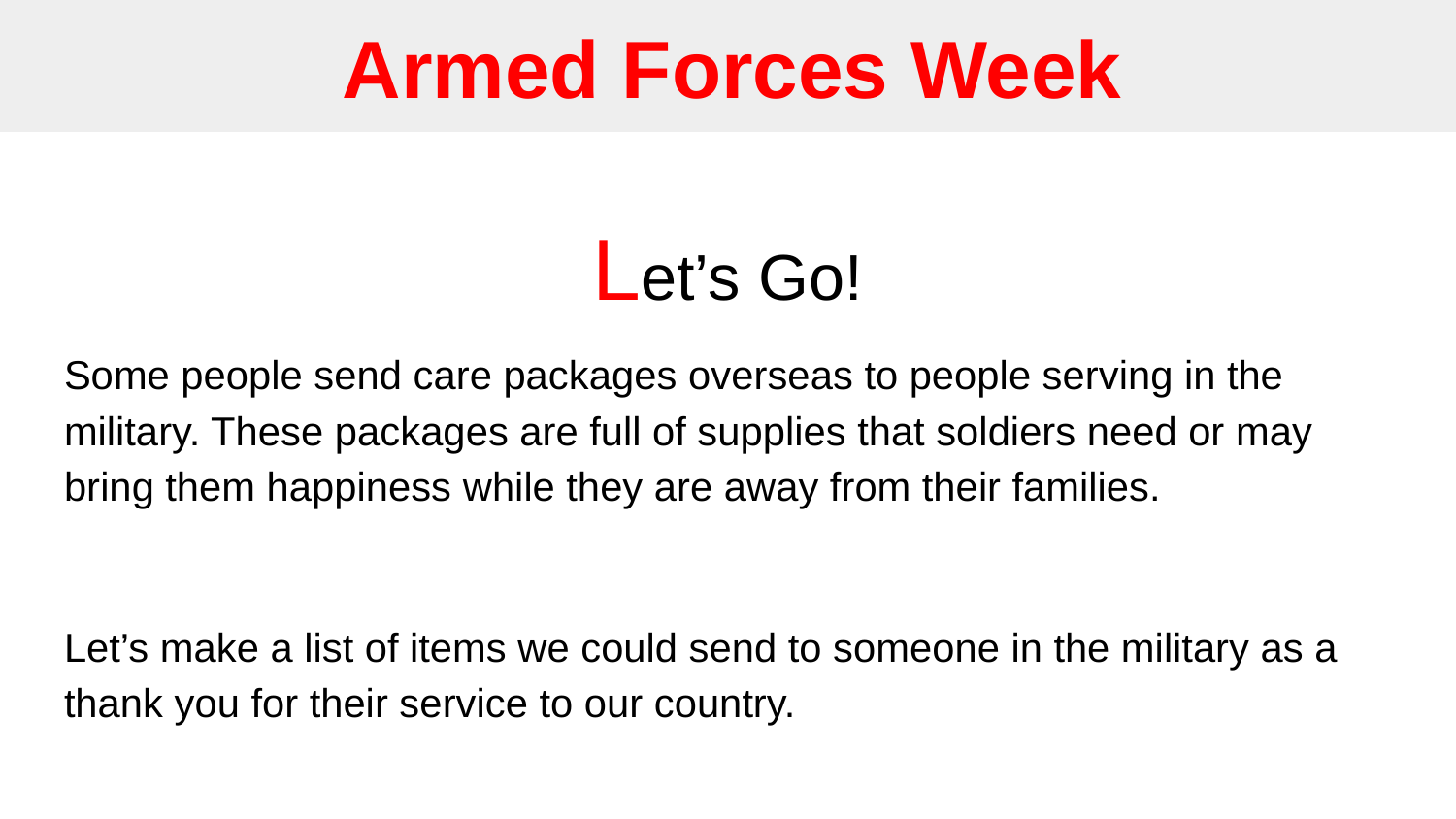

# Armed Forces Week
Let’s Go!
Some people send care packages overseas to people serving in the military. These packages are full of supplies that soldiers need or may bring them happiness while they are away from their families.

Let’s make a list of items we could send to someone in the military as a thank you for their service to our country.